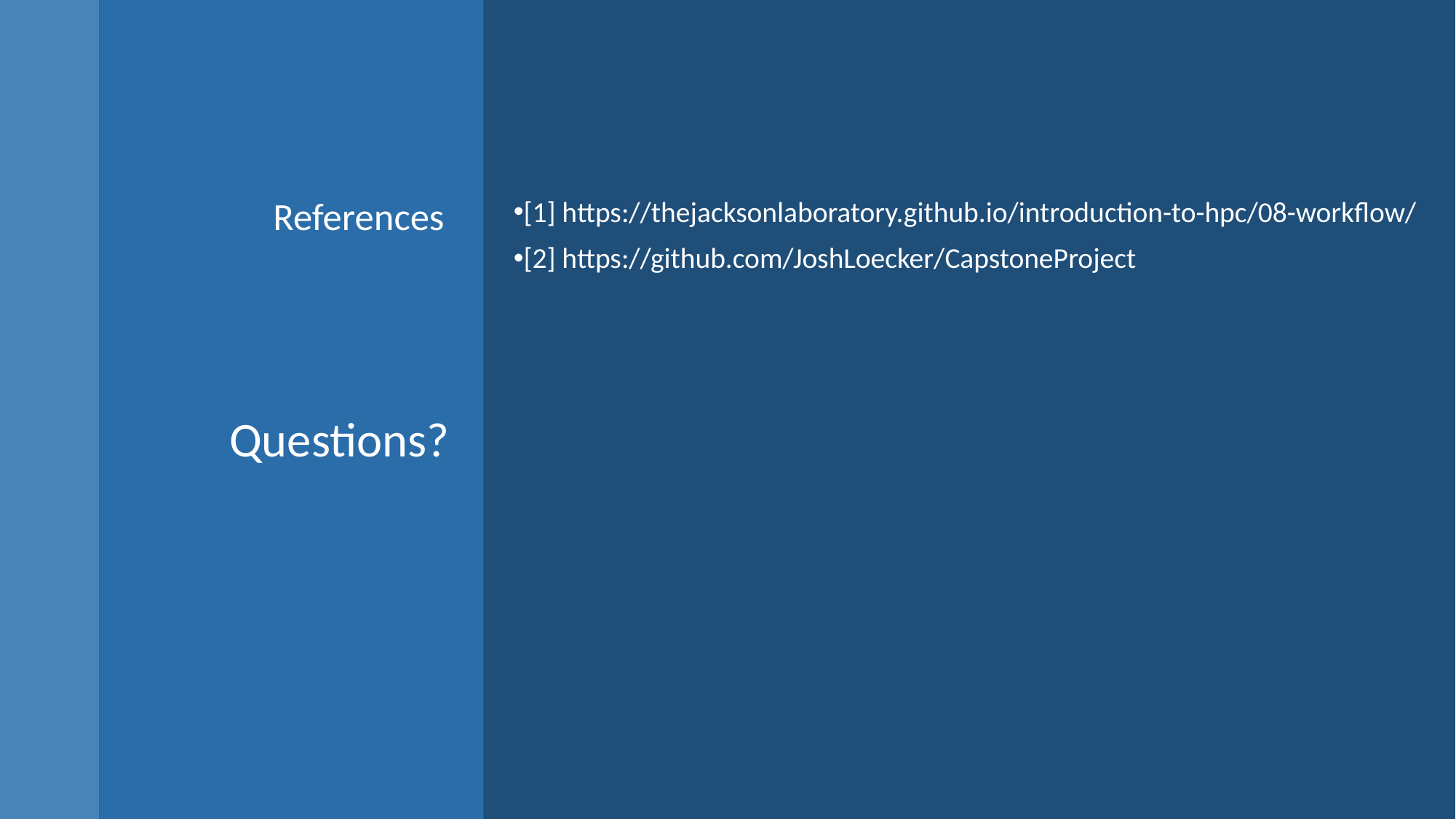

[1] https://thejacksonlaboratory.github.io/introduction-to-hpc/08-workflow/
[2] https://github.com/JoshLoecker/CapstoneProject

# References
Questions?